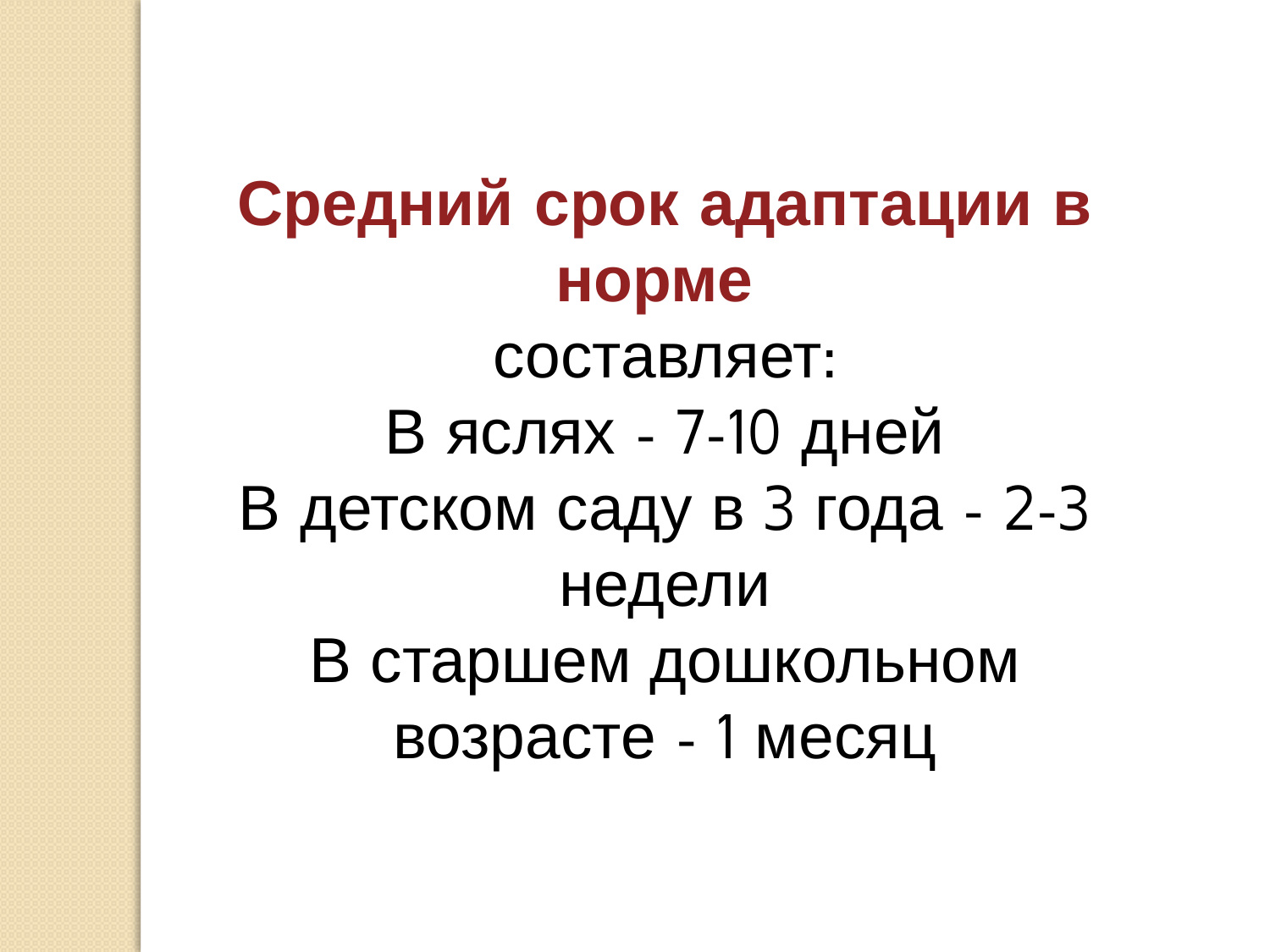

Средний срок адаптации в норме
составляет:
В яслях - 7-10 дней
В детском саду в 3 года - 2-3 недели
В старшем дошкольном возрасте - 1 месяц